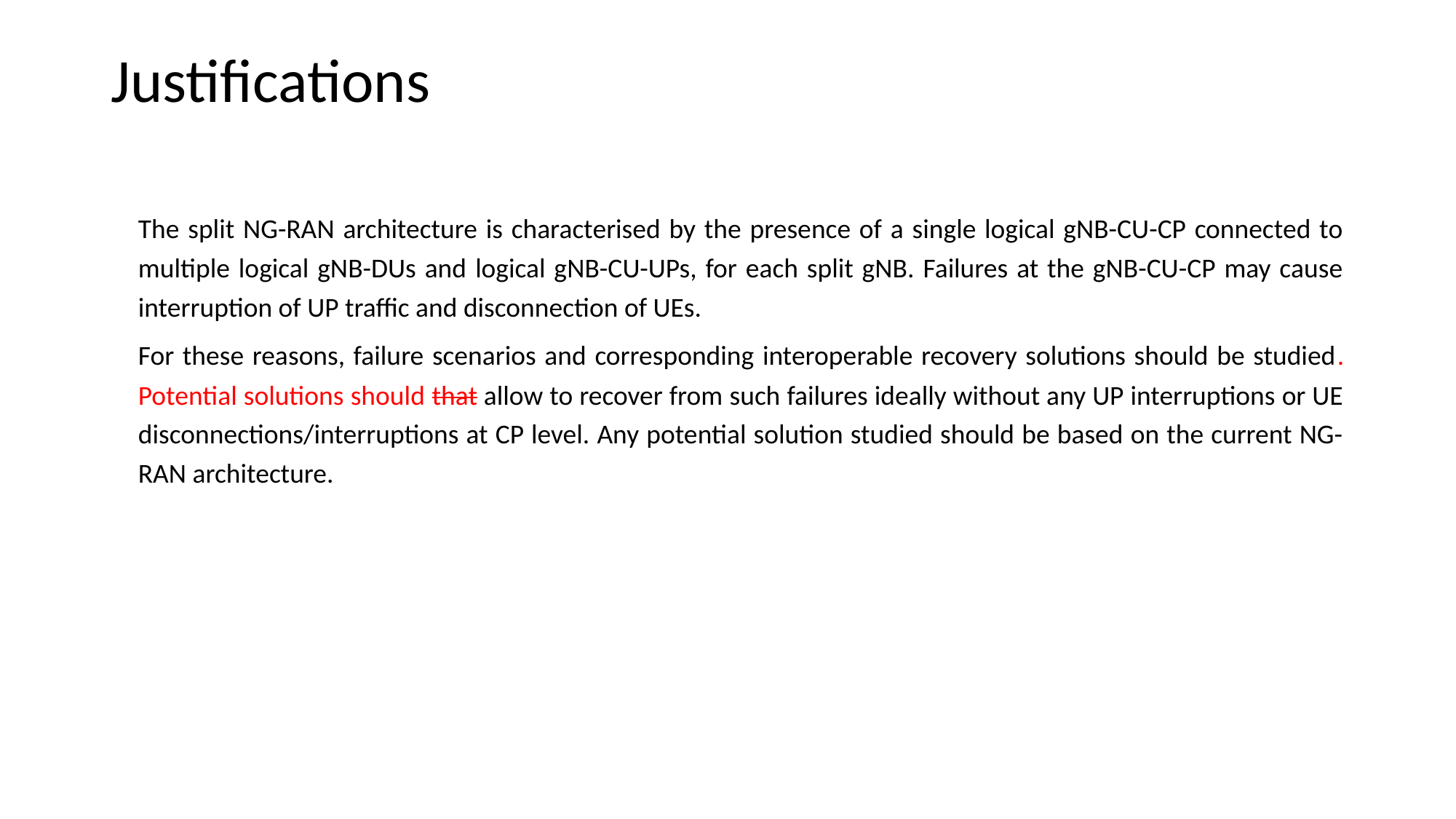

# Justifications
The split NG-RAN architecture is characterised by the presence of a single logical gNB-CU-CP connected to multiple logical gNB-DUs and logical gNB-CU-UPs, for each split gNB. Failures at the gNB-CU-CP may cause interruption of UP traffic and disconnection of UEs.
For these reasons, failure scenarios and corresponding interoperable recovery solutions should be studied. Potential solutions should that allow to recover from such failures ideally without any UP interruptions or UE disconnections/interruptions at CP level. Any potential solution studied should be based on the current NG-RAN architecture.